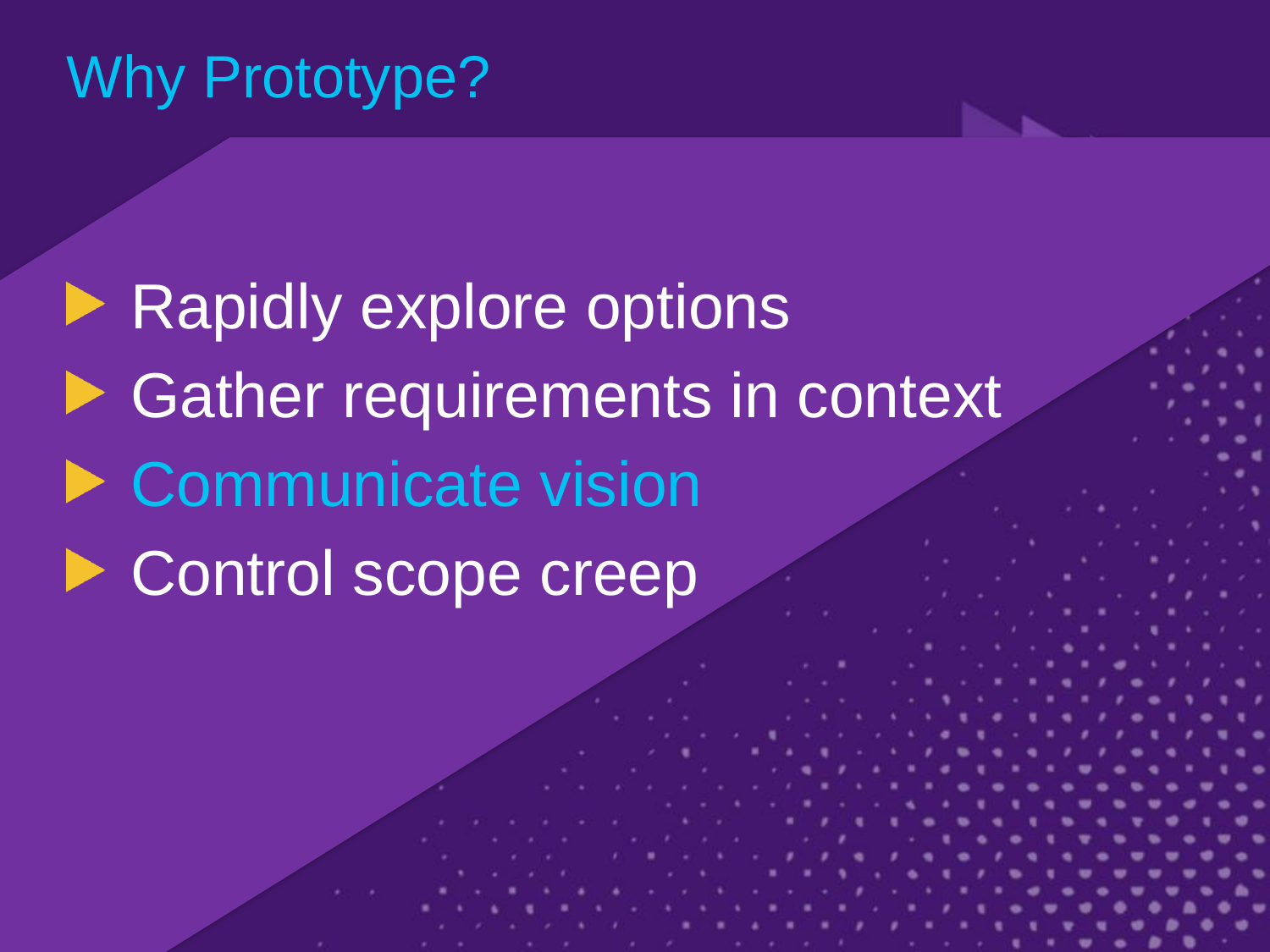

# Why Prototype?

Rapidly explore options
Gather requirements in context
Communicate vision
Control scope creep